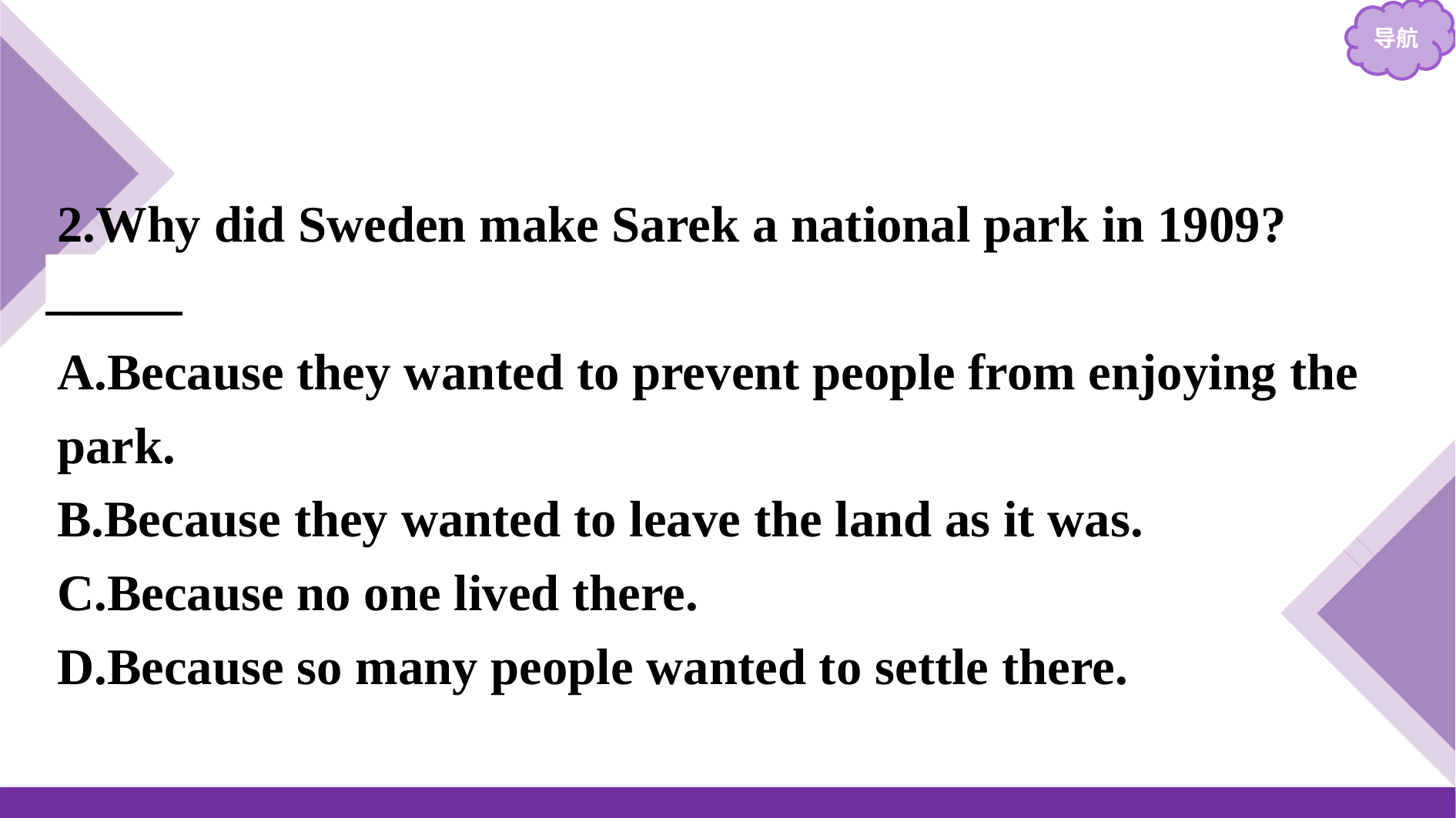

2.Why did Sweden make Sarek a national park in 1909?　B
A.Because they wanted to prevent people from enjoying the park.
B.Because they wanted to leave the land as it was.
C.Because no one lived there.
D.Because so many people wanted to settle there.